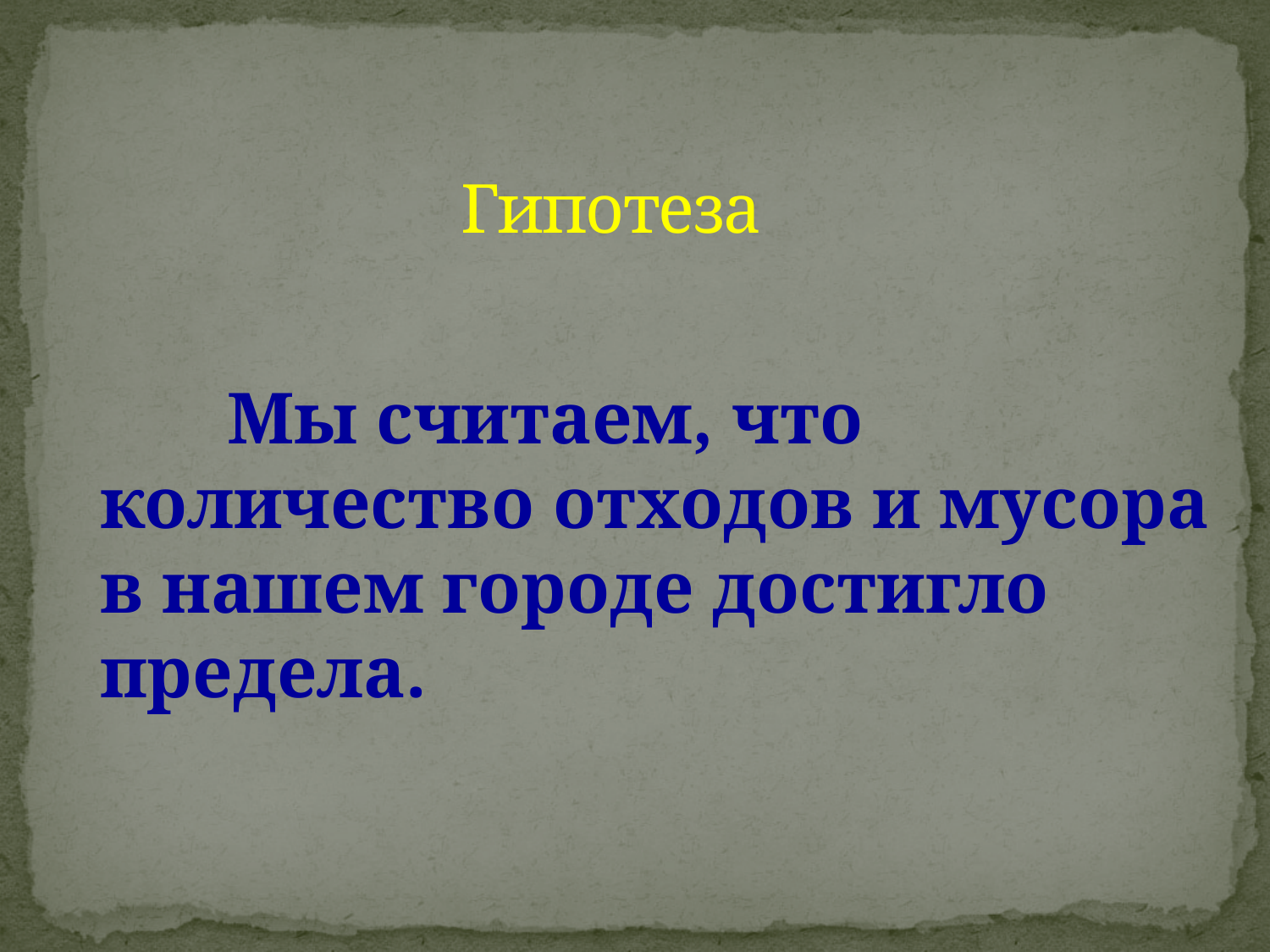

# Гипотеза
		Мы считаем, что количество отходов и мусора в нашем городе достигло предела.